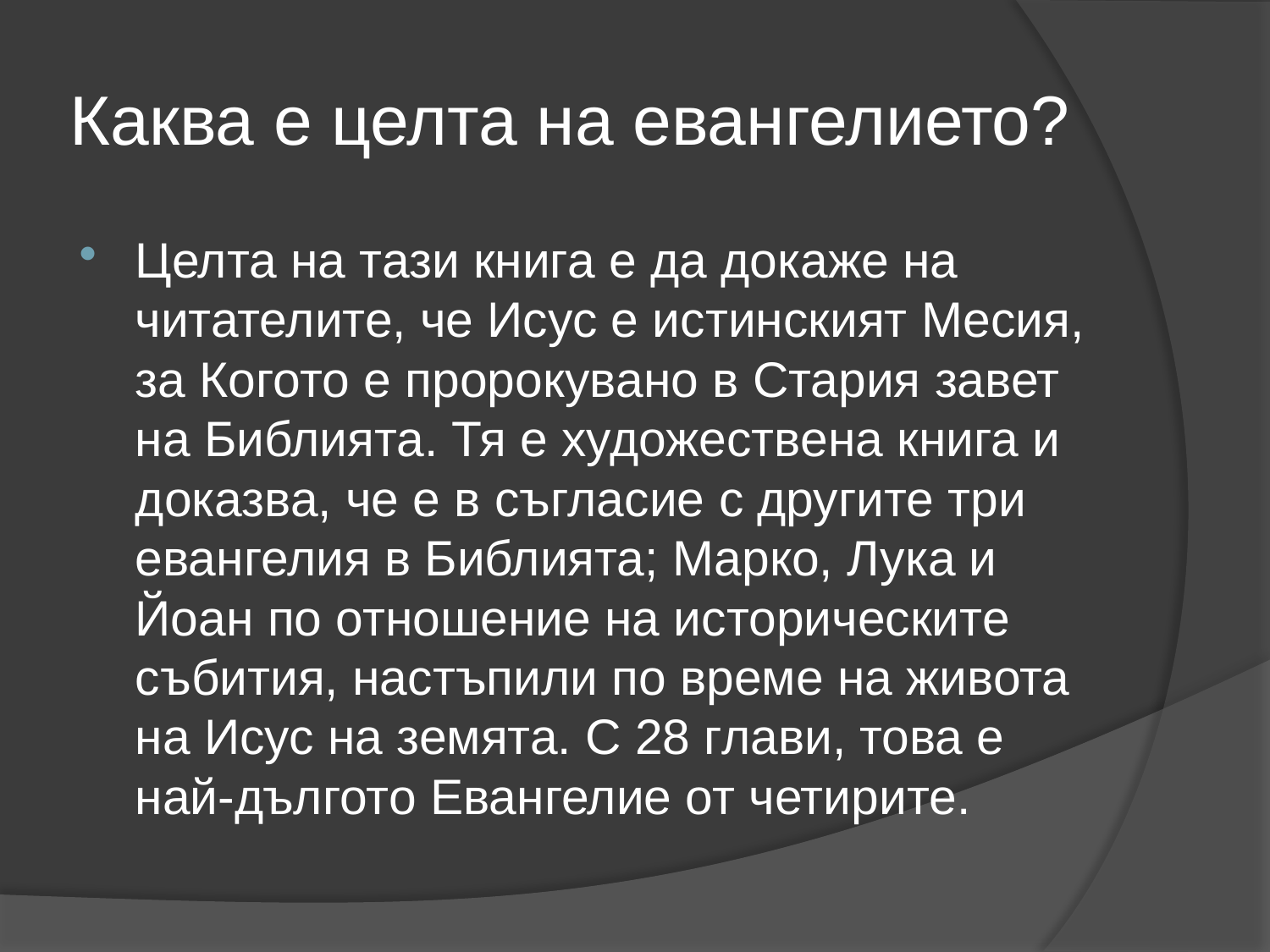

# Каква е целта на евангелието?
Целта на тази книга е да докаже на читателите, че Исус е истинският Месия, за Когото е пророкувано в Стария завет на Библията. Тя е художествена книга и доказва, че е в съгласие с другите три евангелия в Библията; Марко, Лука и Йоан по отношение на историческите събития, настъпили по време на живота на Исус на земята. С 28 глави, това е най-дългото Евангелие от четирите.